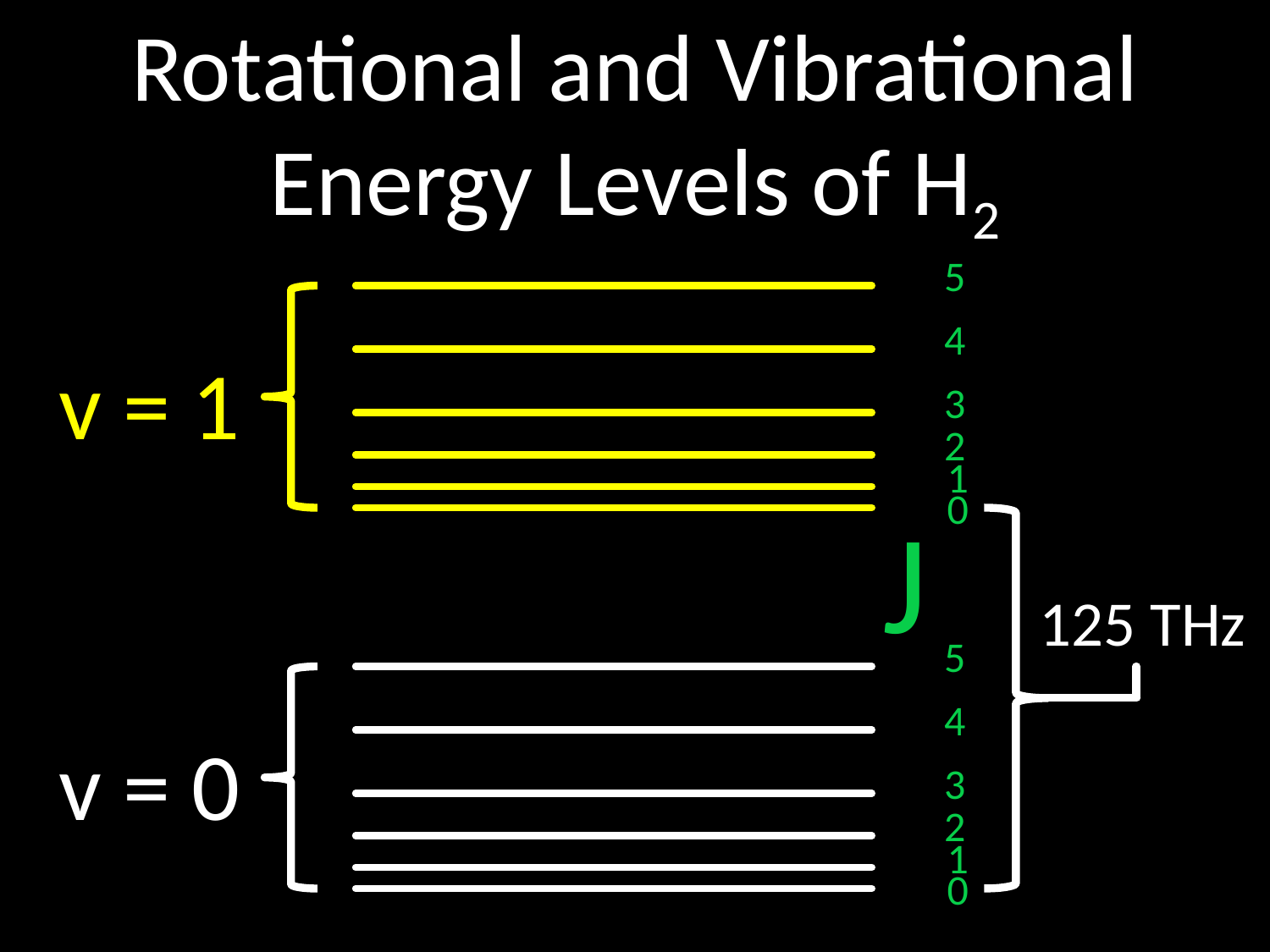

Rotational and Vibrational Energy Levels of H2
5
4
3
2
1
0

 v = 1
J

125 THz
5
4
3
2
1
0

 v = 0